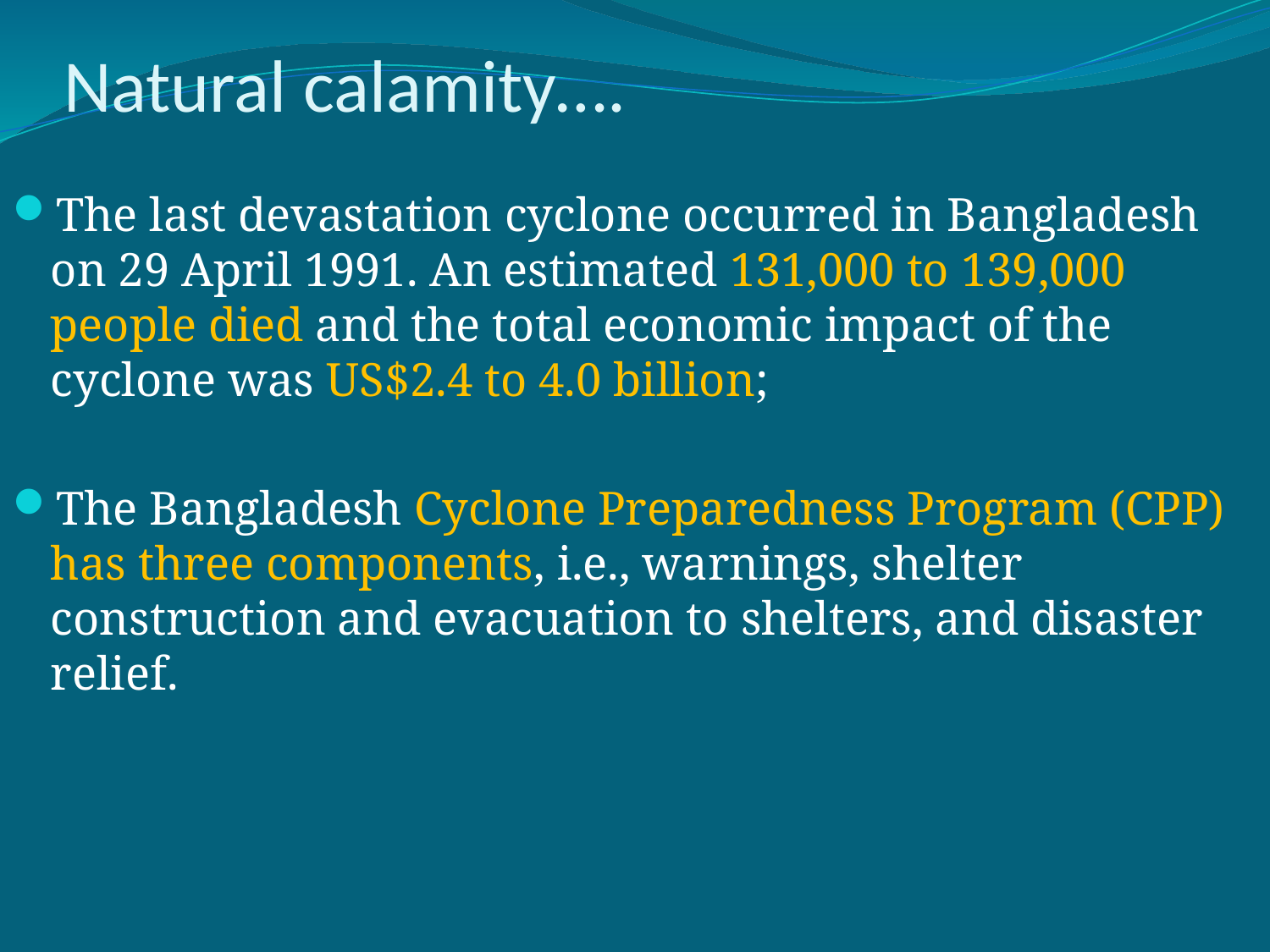

# Natural calamity….
The last devastation cyclone occurred in Bangladesh on 29 April 1991. An estimated 131,000 to 139,000 people died and the total economic impact of the cyclone was US$2.4 to 4.0 billion;

The Bangladesh Cyclone Preparedness Program (CPP) has three components, i.e., warnings, shelter construction and evacuation to shelters, and disaster relief.